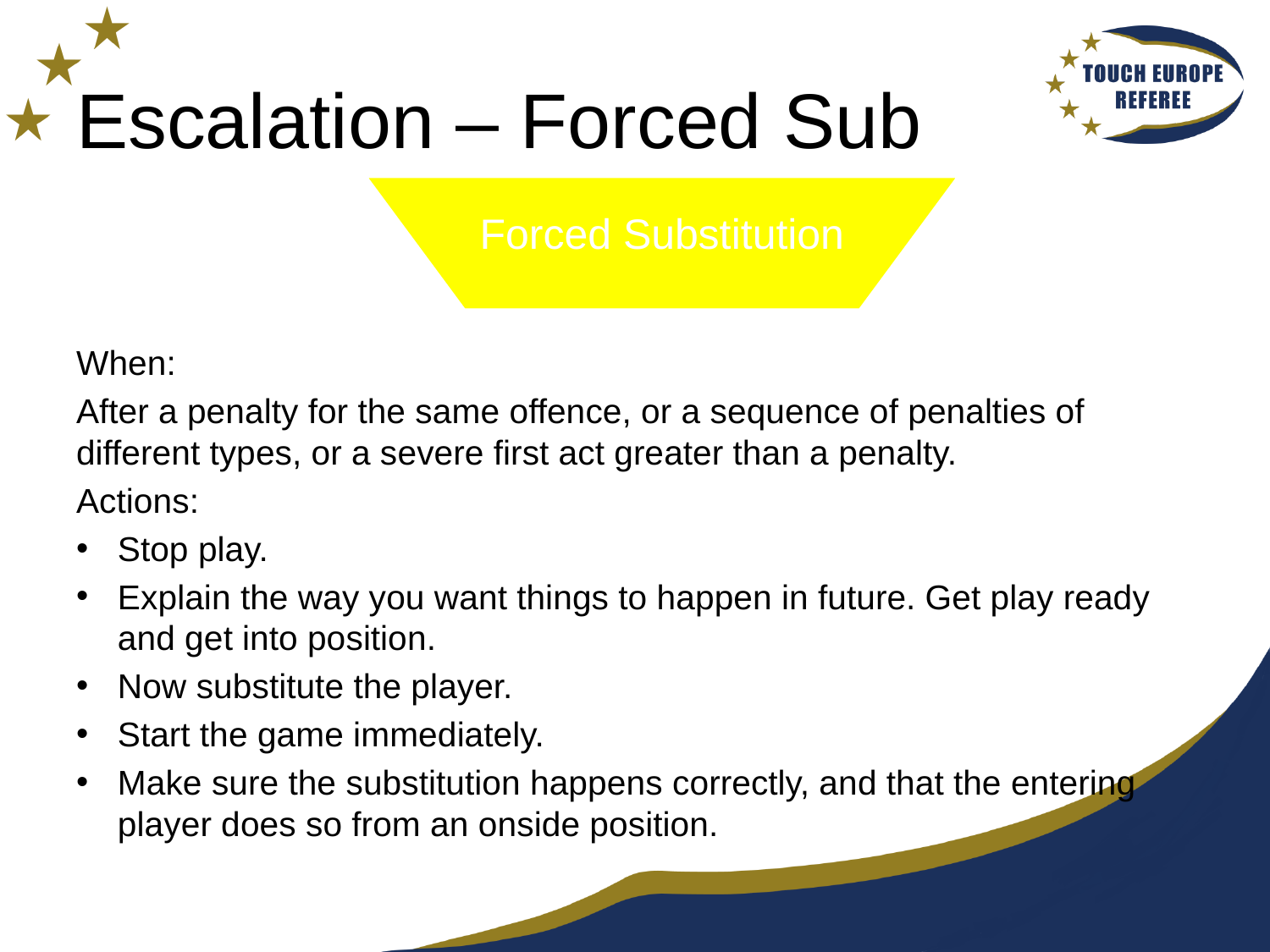

# Escalation – Forced Sub

Forced Substitution

When:
After a penalty for the same offence, or a sequence of penalties of different types, or a severe first act greater than a penalty.
Actions:
Stop play.
Explain the way you want things to happen in future. Get play ready and get into position.
Now substitute the player.
Start the game immediately.
Make sure the substitution happens correctly, and that the entering player does so from an onside position.